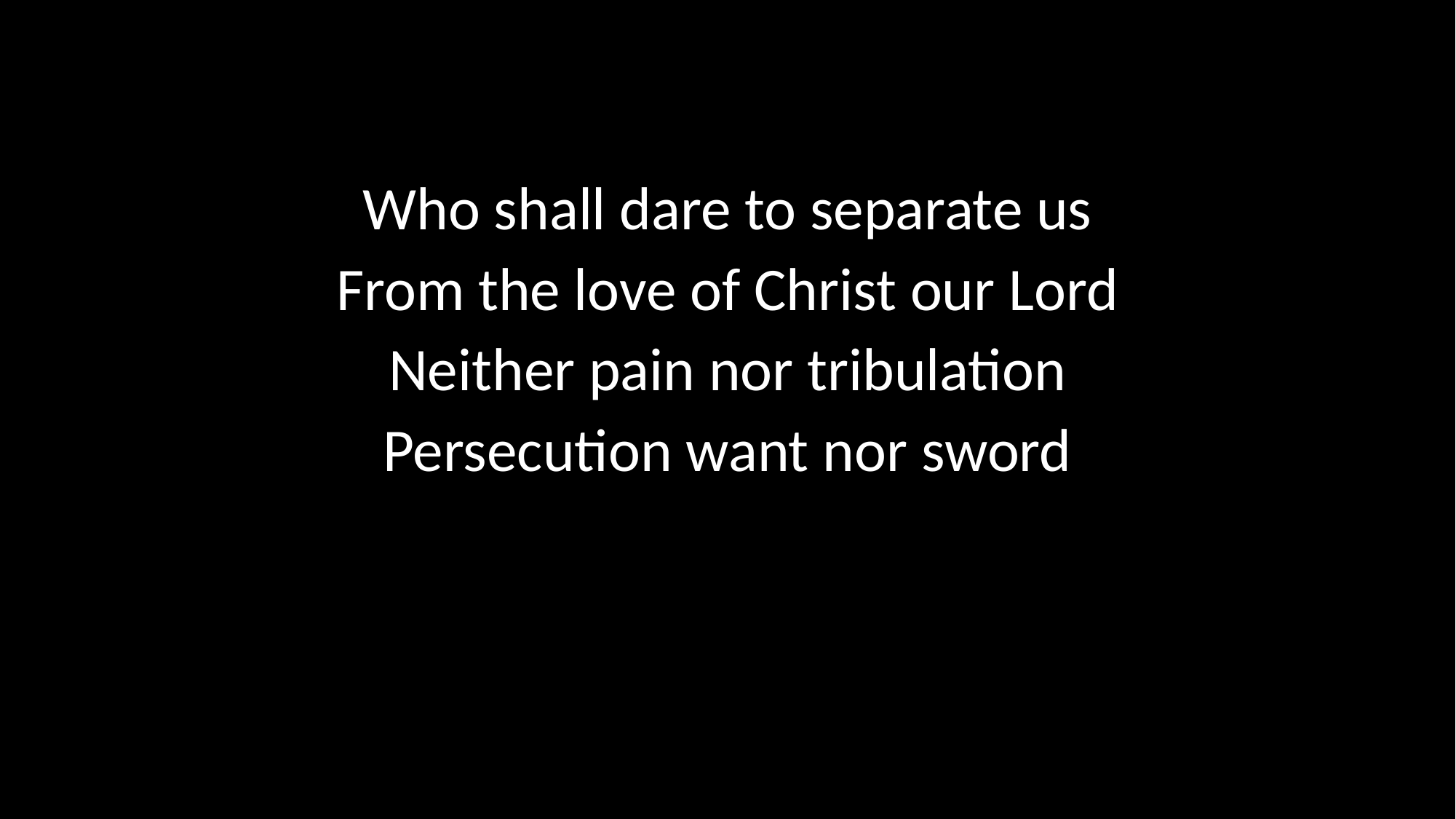

Who shall dare to separate us
From the love of Christ our Lord
Neither pain nor tribulation
Persecution want nor sword